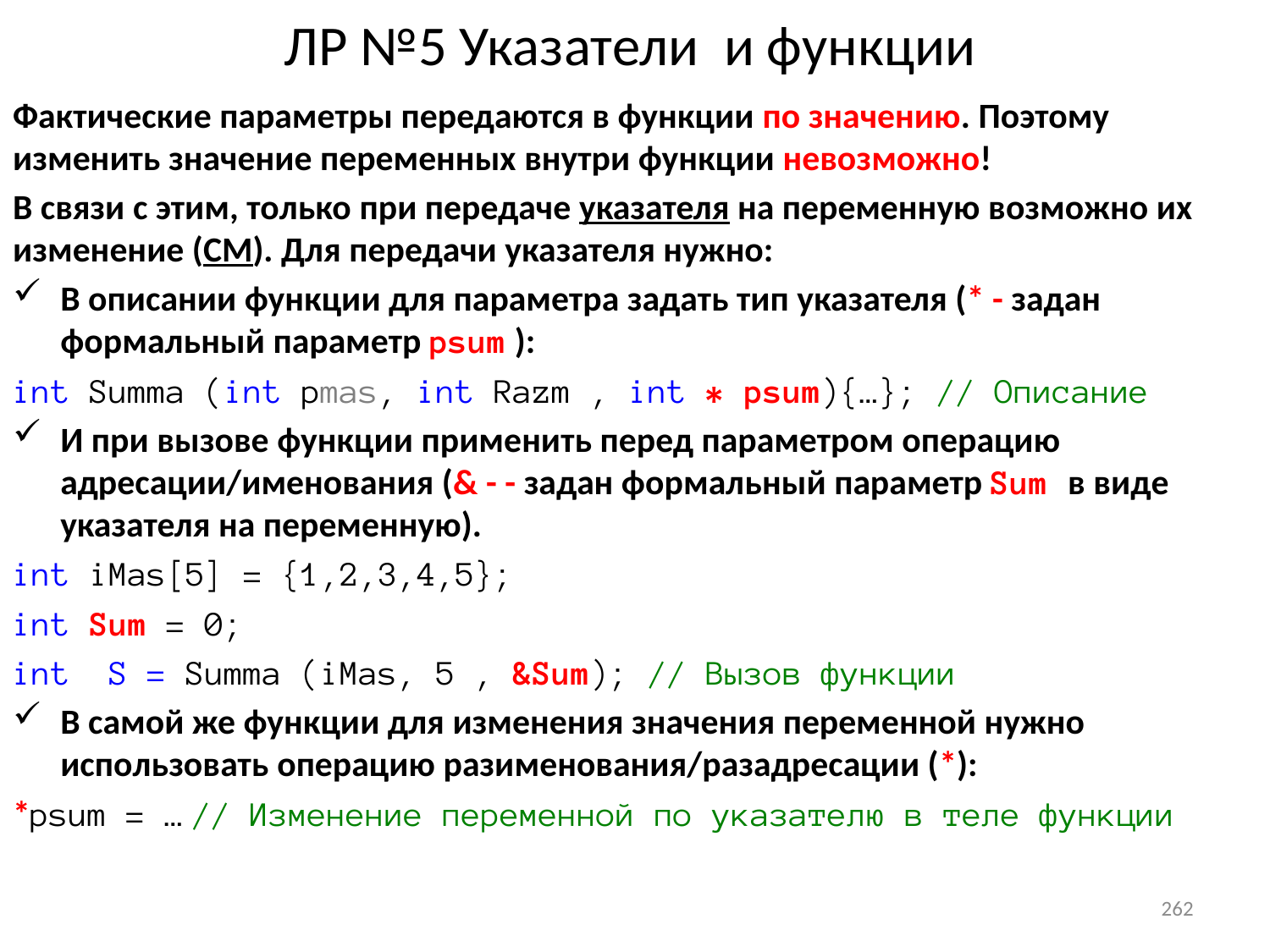

# ЛР №5 Указатели  и функции
Фактические параметры передаются в функции по значению. Поэтому изменить значение переменных внутри функции невозможно!
В связи с этим, только при передаче указателя на переменную возможно их изменение (СМ). Для передачи указателя нужно:
В описании функции для параметра задать тип указателя (* - задан формальный параметр psum ):
int Summa (int pmas, int Razm , int * psum){…}; // Описание
И при вызове функции применить перед параметром операцию  адресации/именования (& - - задан формальный параметр Sum в виде указателя на переменную).
int iMas[5] = {1,2,3,4,5};
int Sum = 0;
int  S = Summa (iMas, 5 , &Sum); // Вызов функции
В самой же функции для изменения значения переменной нужно использовать операцию разименования/разадресации (*):
*psum = … // Изменение переменной по указателю в теле функции

262